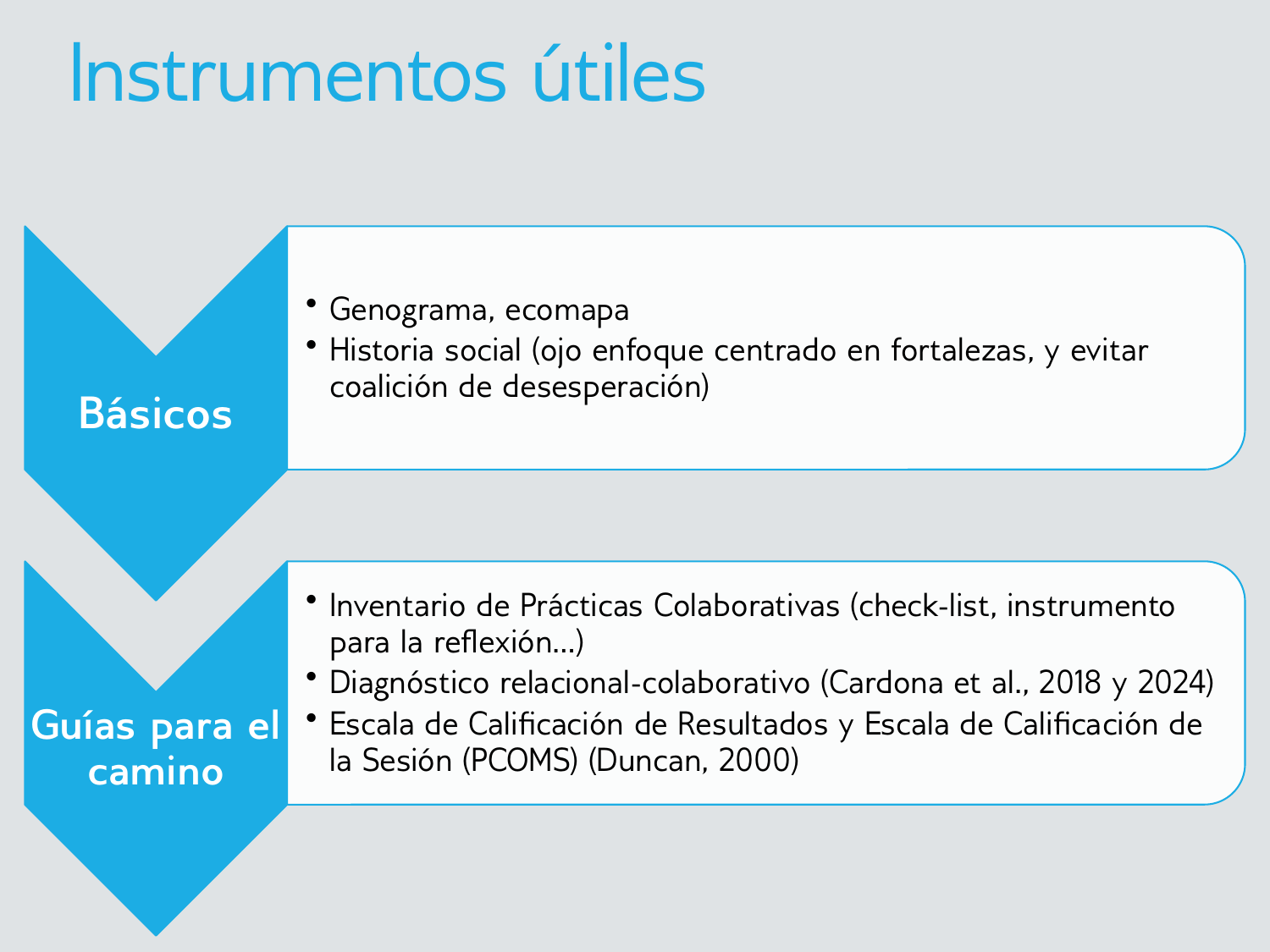

Instrumentos útiles
Básicos
Genograma, ecomapa
Historia social (ojo enfoque centrado en fortalezas, y evitar coalición de desesperación)
Guías para el camino
Inventario de Prácticas Colaborativas (check-list, instrumento para la reflexión…)
Diagnóstico relacional-colaborativo (Cardona et al., 2018 y 2024)
Escala de Calificación de Resultados y Escala de Calificación de la Sesión (PCOMS) (Duncan, 2000)